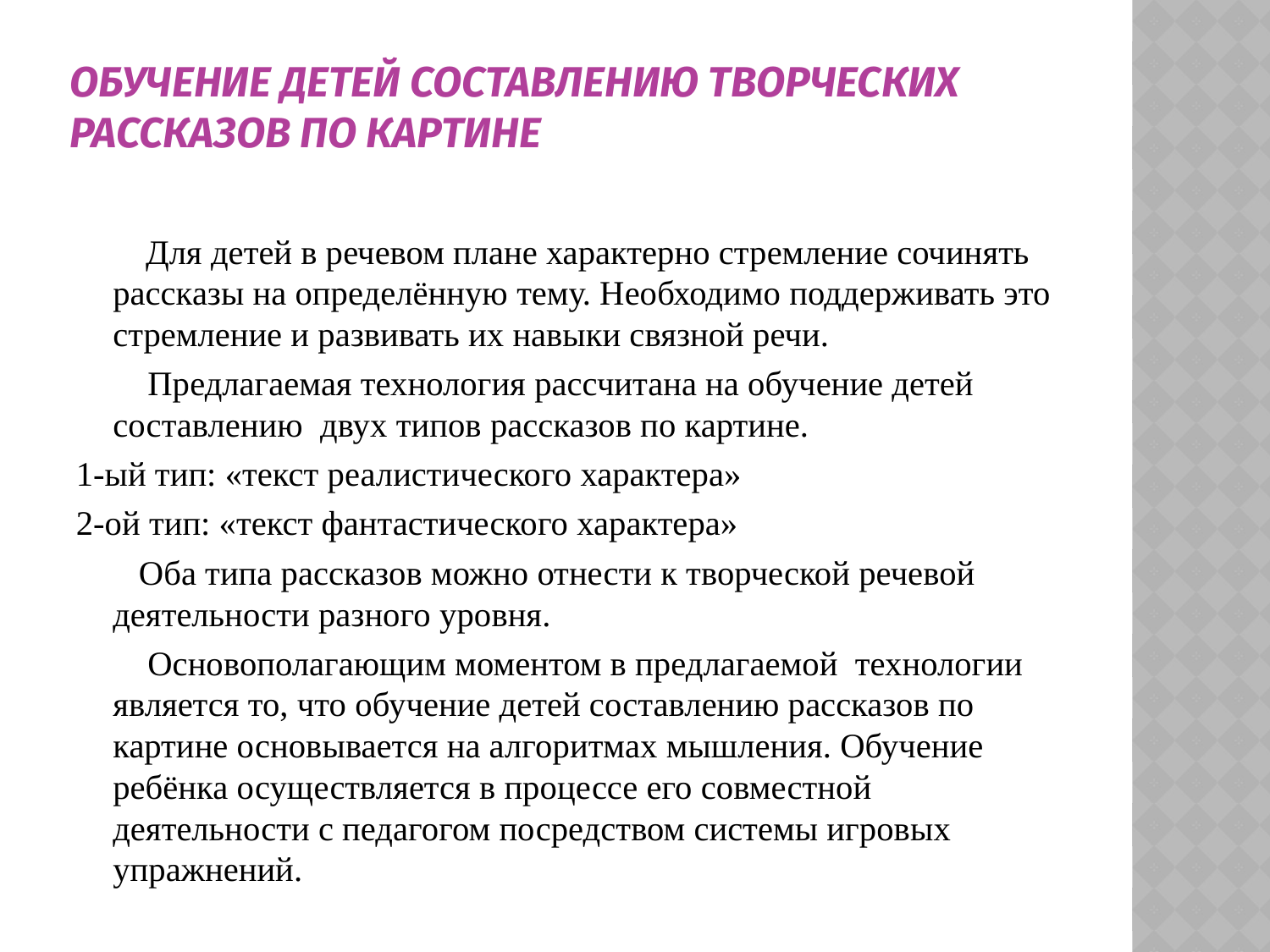

# Обучение детей составлению творческих рассказов по картине
        Для детей в речевом плане характерно стремление сочинять рассказы на определённую тему. Необходимо поддерживать это стремление и развивать их навыки связной речи.
	    Предлагаемая технология рассчитана на обучение детей составлению  двух типов рассказов по картине.
1-ый тип: «текст реалистического характера»
2-ой тип: «текст фантастического характера»
	   Оба типа рассказов можно отнести к творческой речевой деятельности разного уровня.
	    Основополагающим моментом в предлагаемой  технологии является то, что обучение детей составлению рассказов по картине основывается на алгоритмах мышления. Обучение ребёнка осуществляется в процессе его совместной деятельности с педагогом посредством системы игровых упражнений.